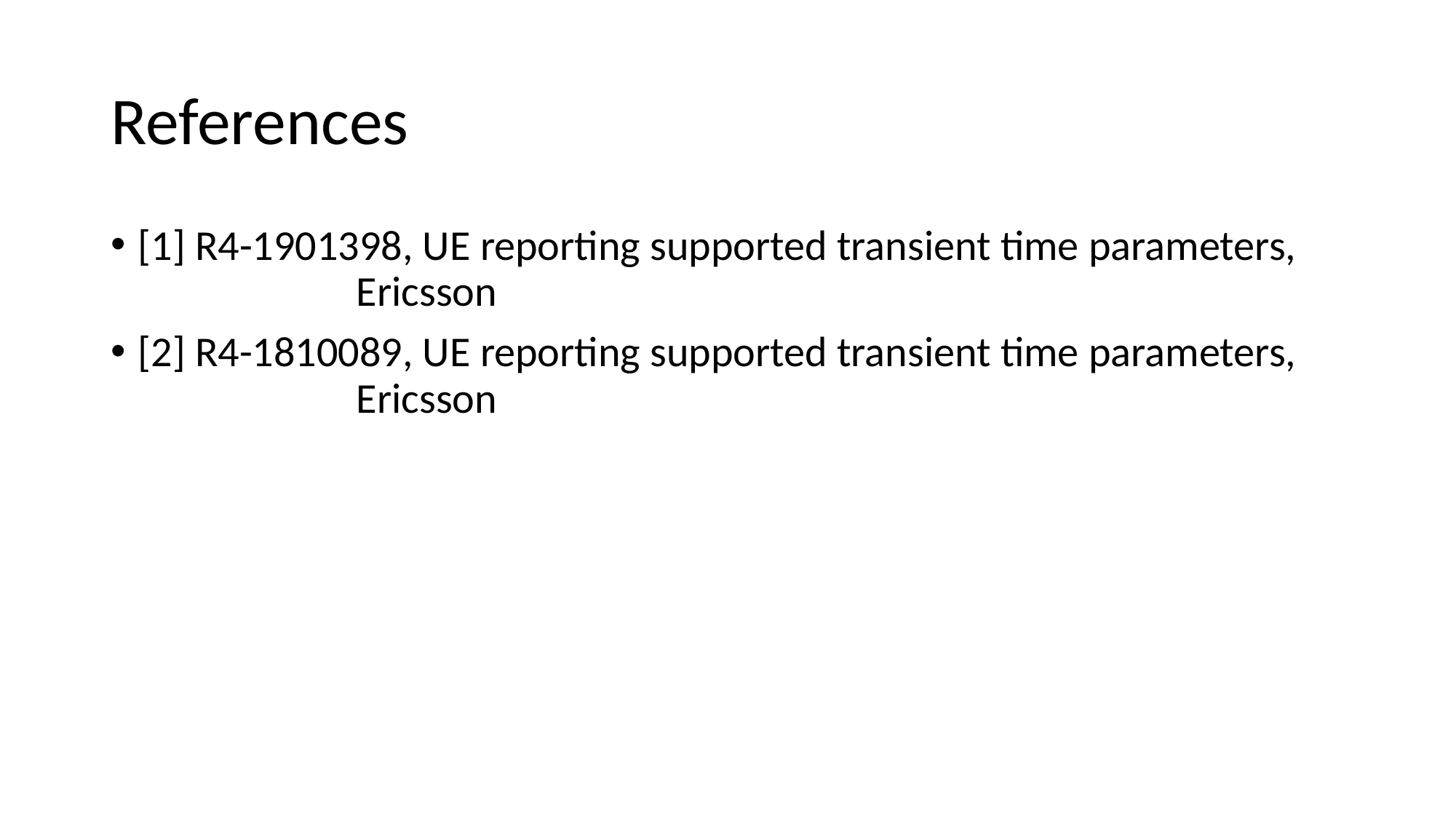

# References
[1] R4-1901398, UE reporting supported transient time parameters, 			Ericsson
[2] R4-1810089, UE reporting supported transient time parameters, 			Ericsson